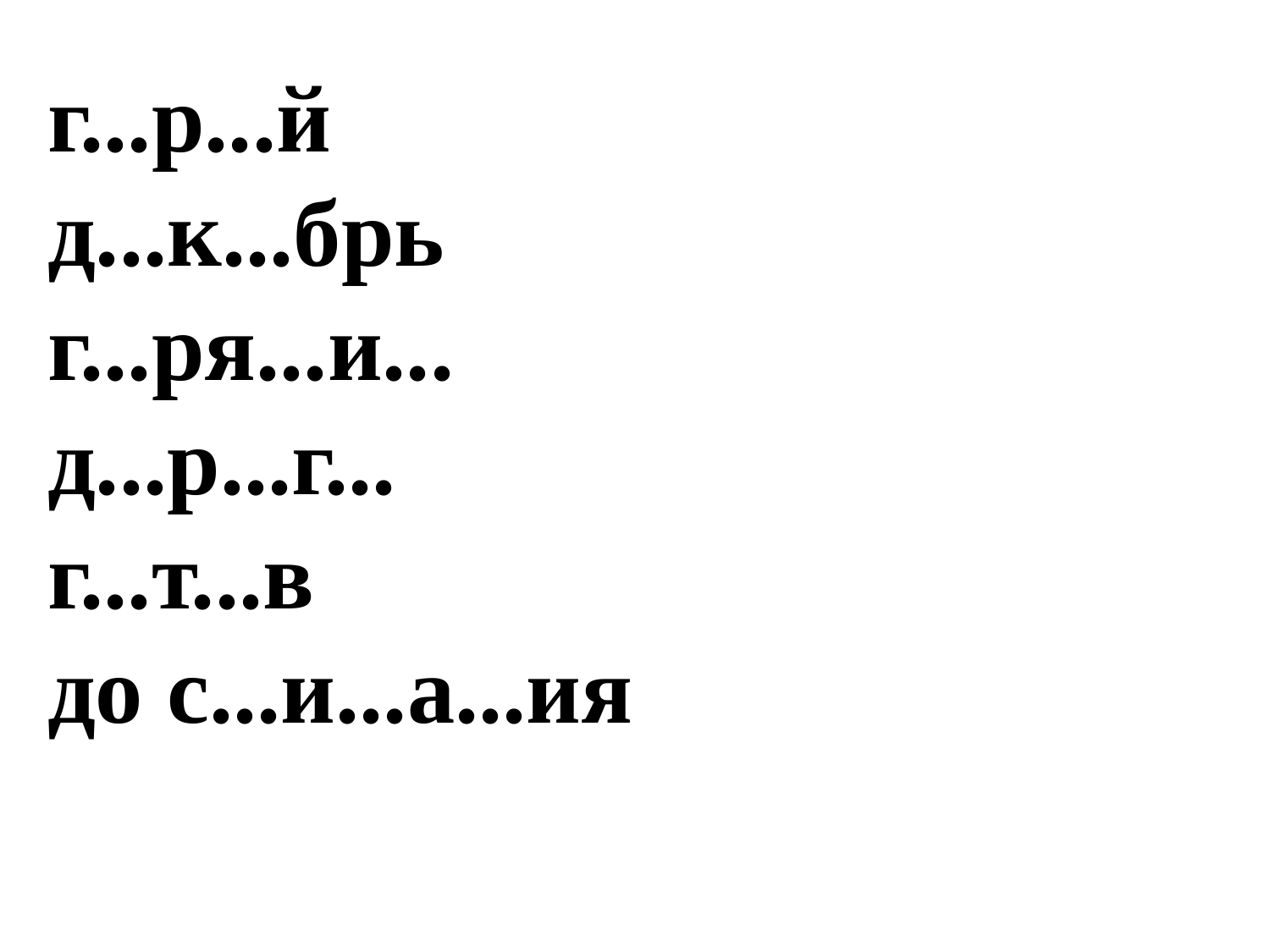

г...р...й
д...к...брь
г...ря...и...
д...р...г...
г...т...в
до с...и...а...ия